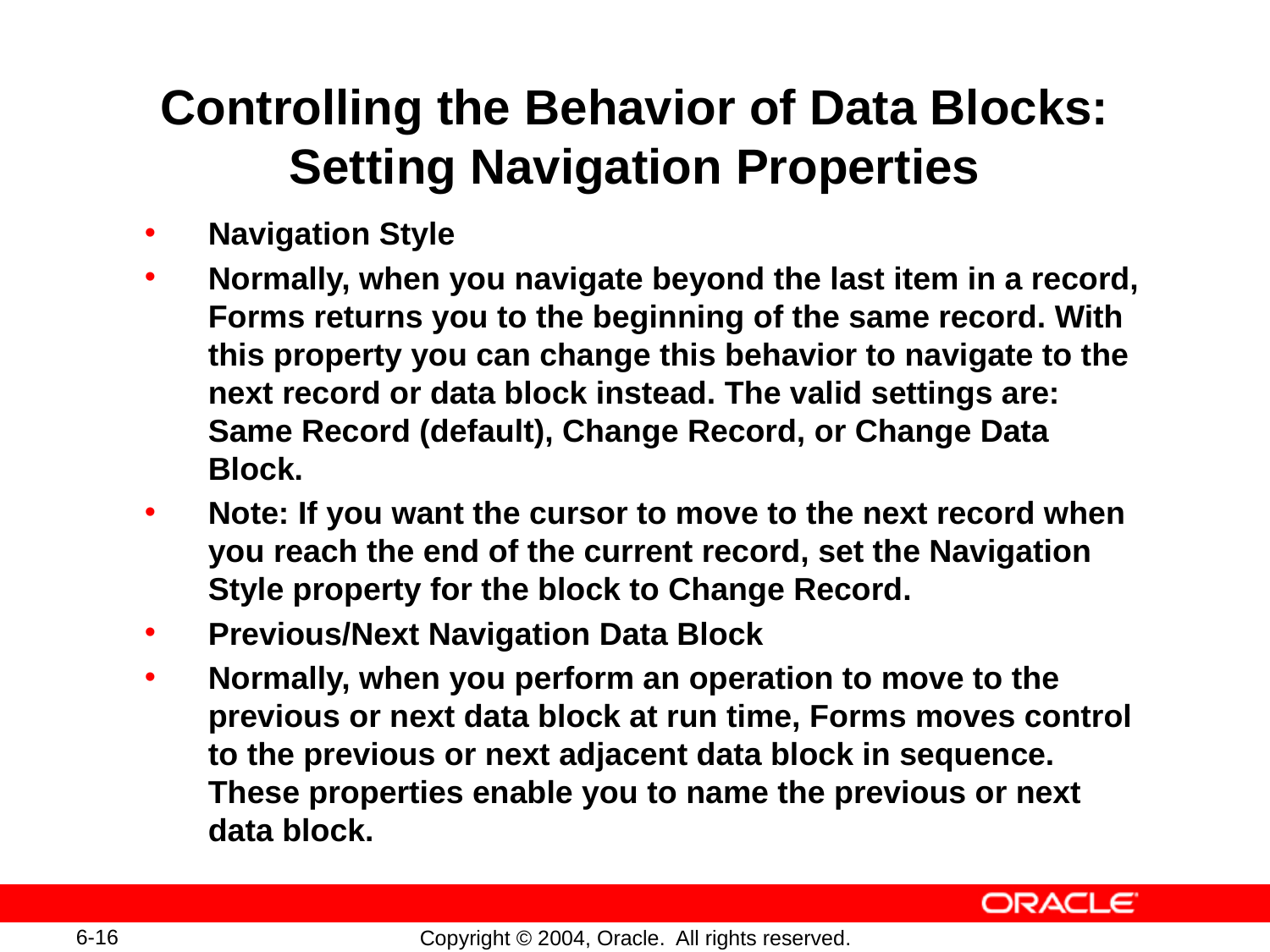

# Controlling the Behavior of Data Blocks: Setting Navigation Properties
Navigation Style
Normally, when you navigate beyond the last item in a record, Forms returns you to the beginning of the same record. With this property you can change this behavior to navigate to the next record or data block instead. The valid settings are: Same Record (default), Change Record, or Change Data Block.
Note: If you want the cursor to move to the next record when you reach the end of the current record, set the Navigation Style property for the block to Change Record.
Previous/Next Navigation Data Block
Normally, when you perform an operation to move to the previous or next data block at run time, Forms moves control to the previous or next adjacent data block in sequence. These properties enable you to name the previous or next data block.